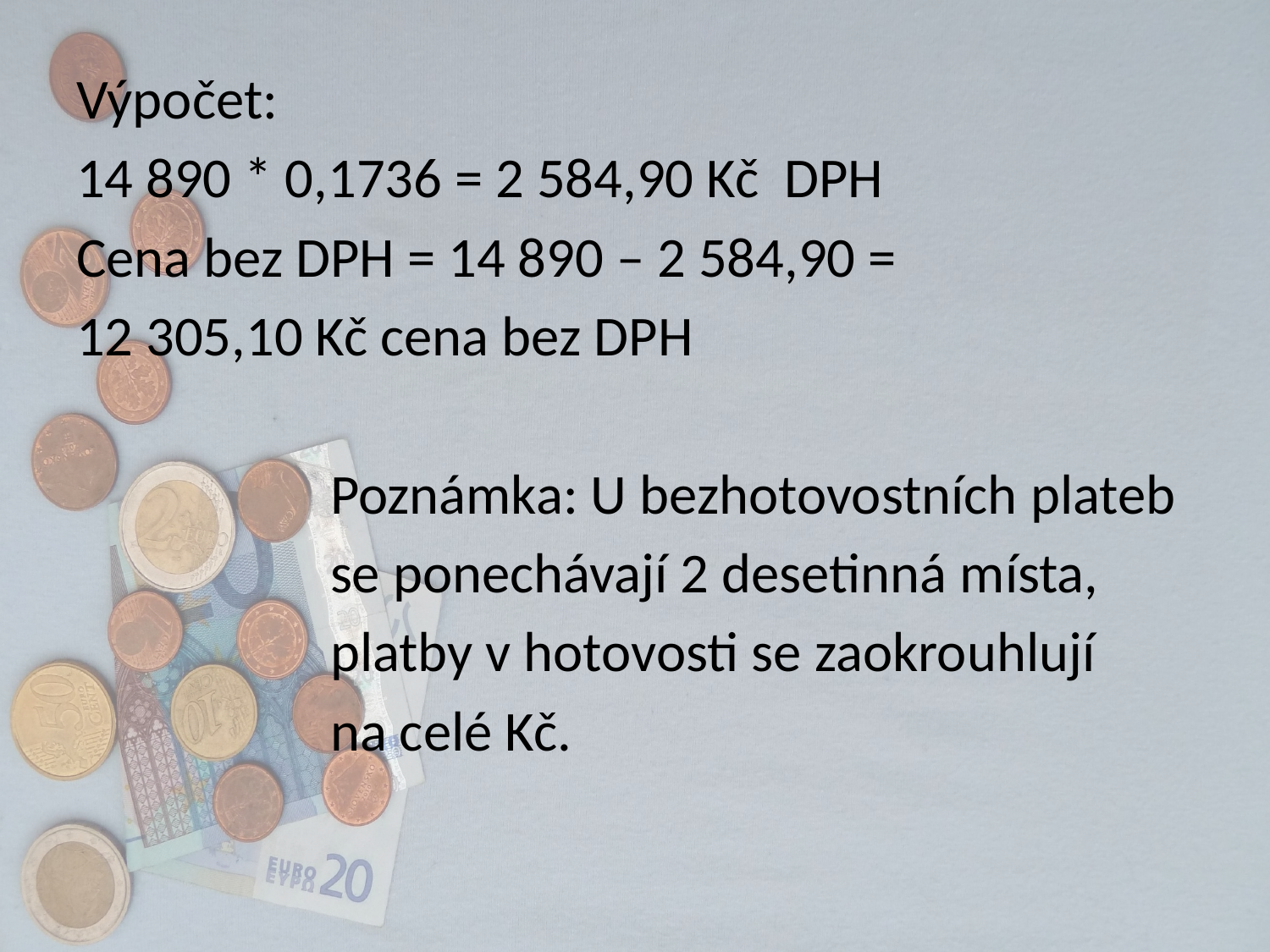

Výpočet:
14 890 * 0,1736 = 2 584,90 Kč  DPH
Cena bez DPH = 14 890 – 2 584,90 =
12 305,10 Kč cena bez DPH

		Poznámka: U bezhotovostních plateb
		se ponechávají 2 desetinná místa,
		platby v hotovosti se zaokrouhlují
		na celé Kč.